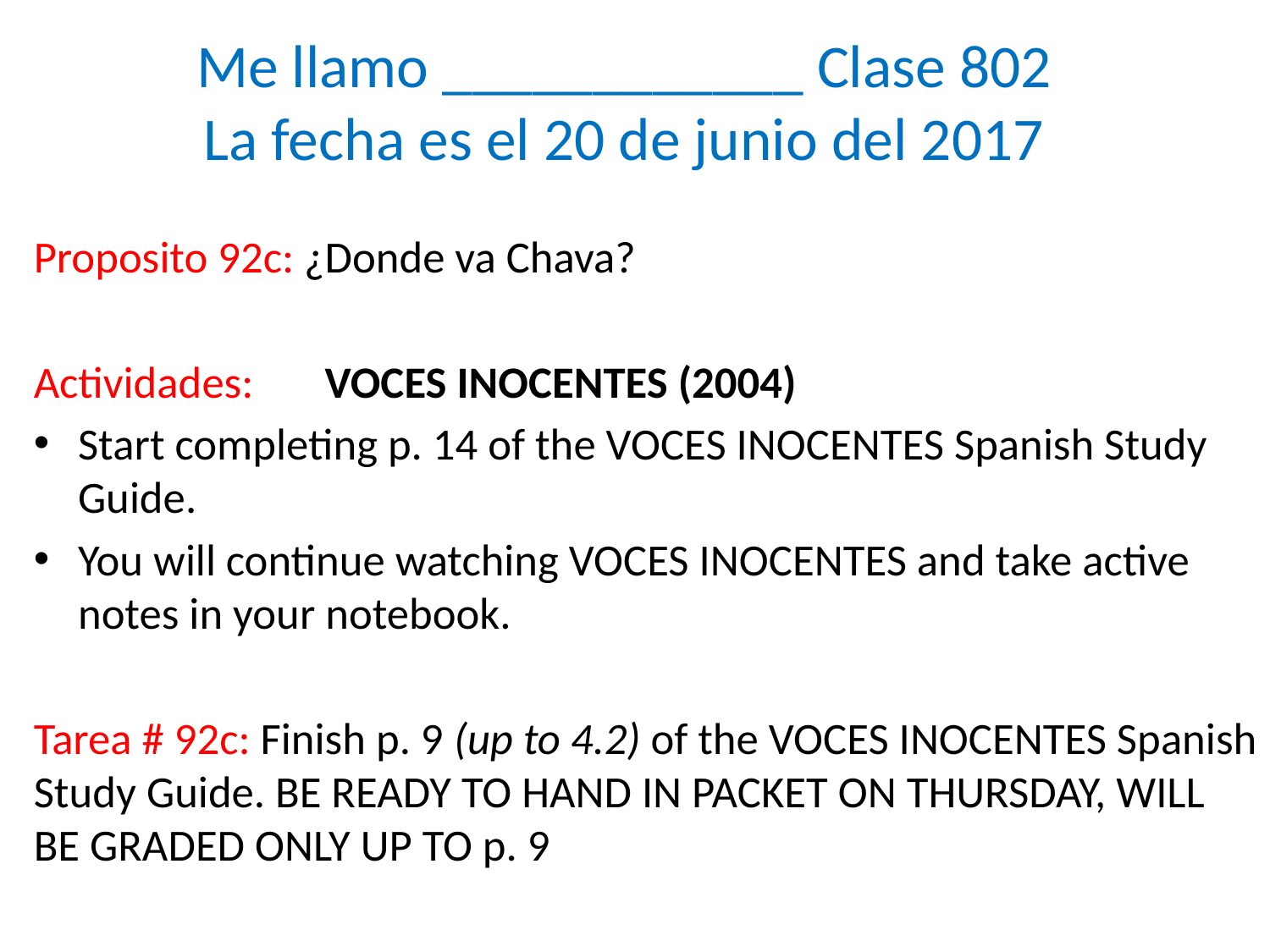

Me llamo ____________ Clase 802
La fecha es el 20 de junio del 2017
Proposito 92c: ¿Donde va Chava?

Actividades:       VOCES INOCENTES (2004)
Start completing p. 14 of the VOCES INOCENTES Spanish Study Guide.
You will continue watching VOCES INOCENTES and take active notes in your notebook.

Tarea # 92c: Finish p. 9 (up to 4.2) of the VOCES INOCENTES Spanish Study Guide. BE READY TO HAND IN PACKET ON THURSDAY, WILL BE GRADED ONLY UP TO p. 9